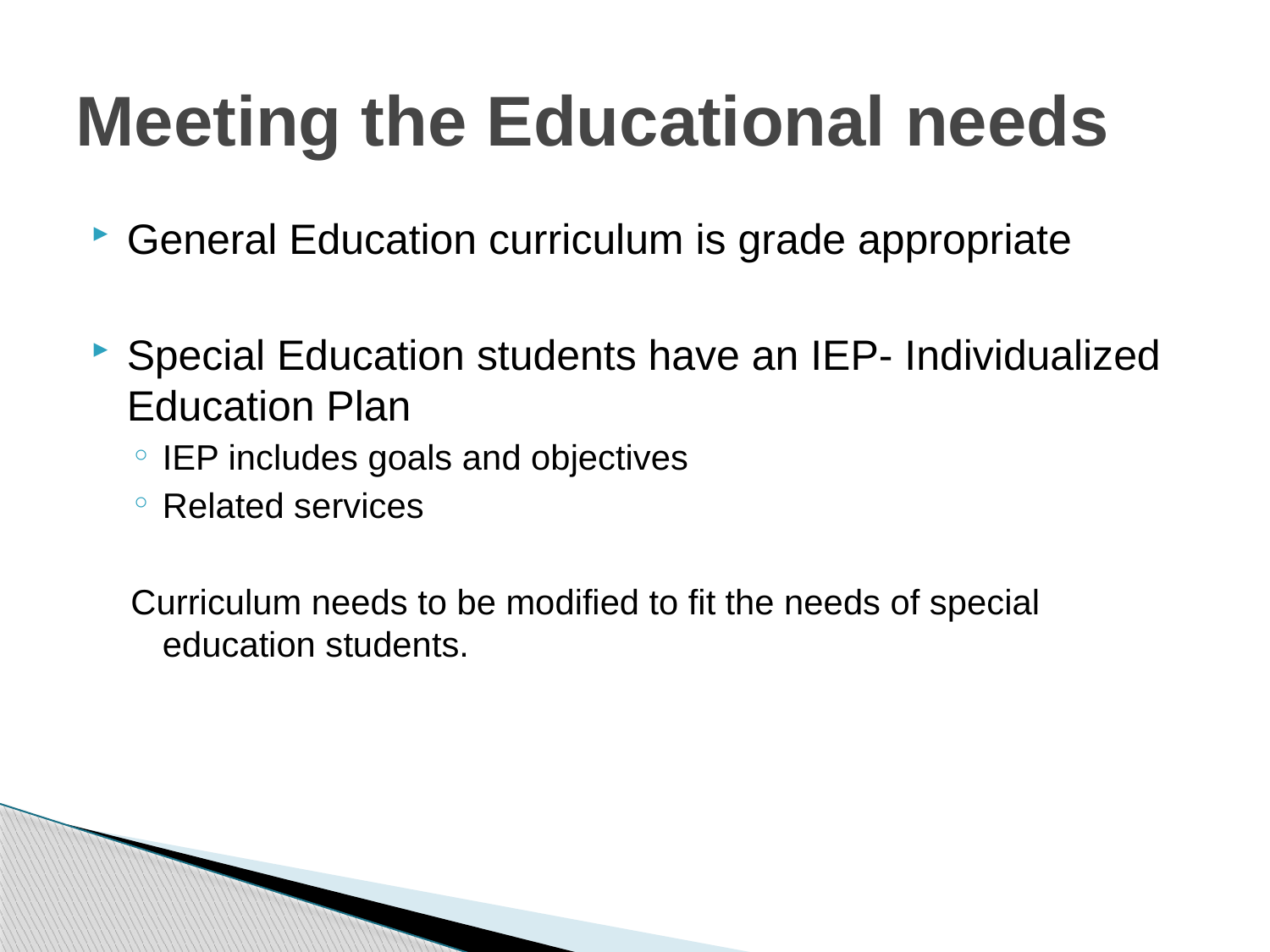

# Meeting the Educational needs
General Education curriculum is grade appropriate

Special Education students have an IEP- Individualized Education Plan
IEP includes goals and objectives
Related services

Curriculum needs to be modified to fit the needs of special education students.